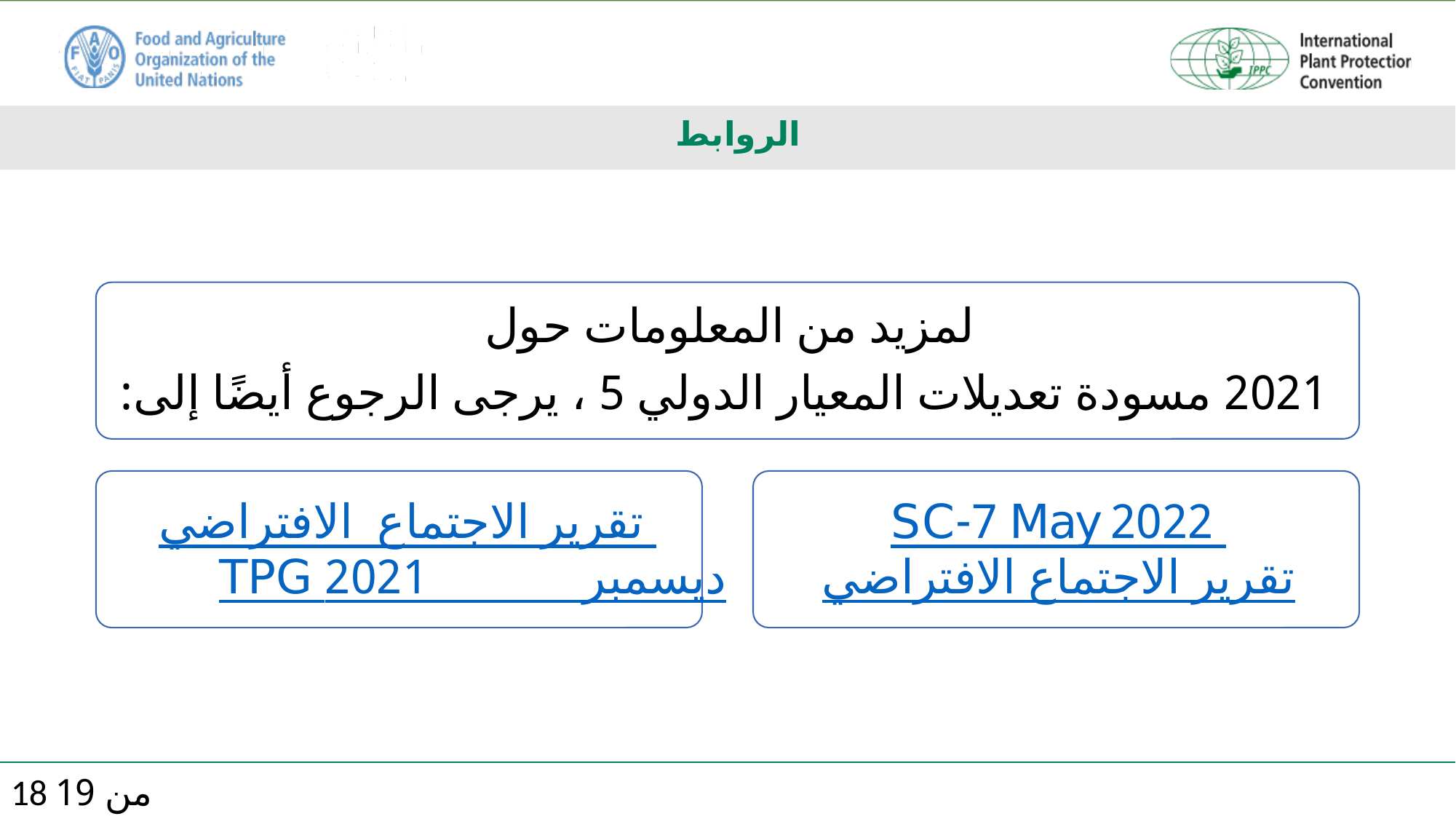

# الروابط
لمزيد من المعلومات حول
 2021 مسودة تعديلات المعيار الدولي 5 ، يرجى الرجوع أيضًا إلى:
تقرير الاجتماع الافتراضي TPG ديسمبر 2021
SC-7 May 2022 تقرير الاجتماع الافتراضي
18 من 19